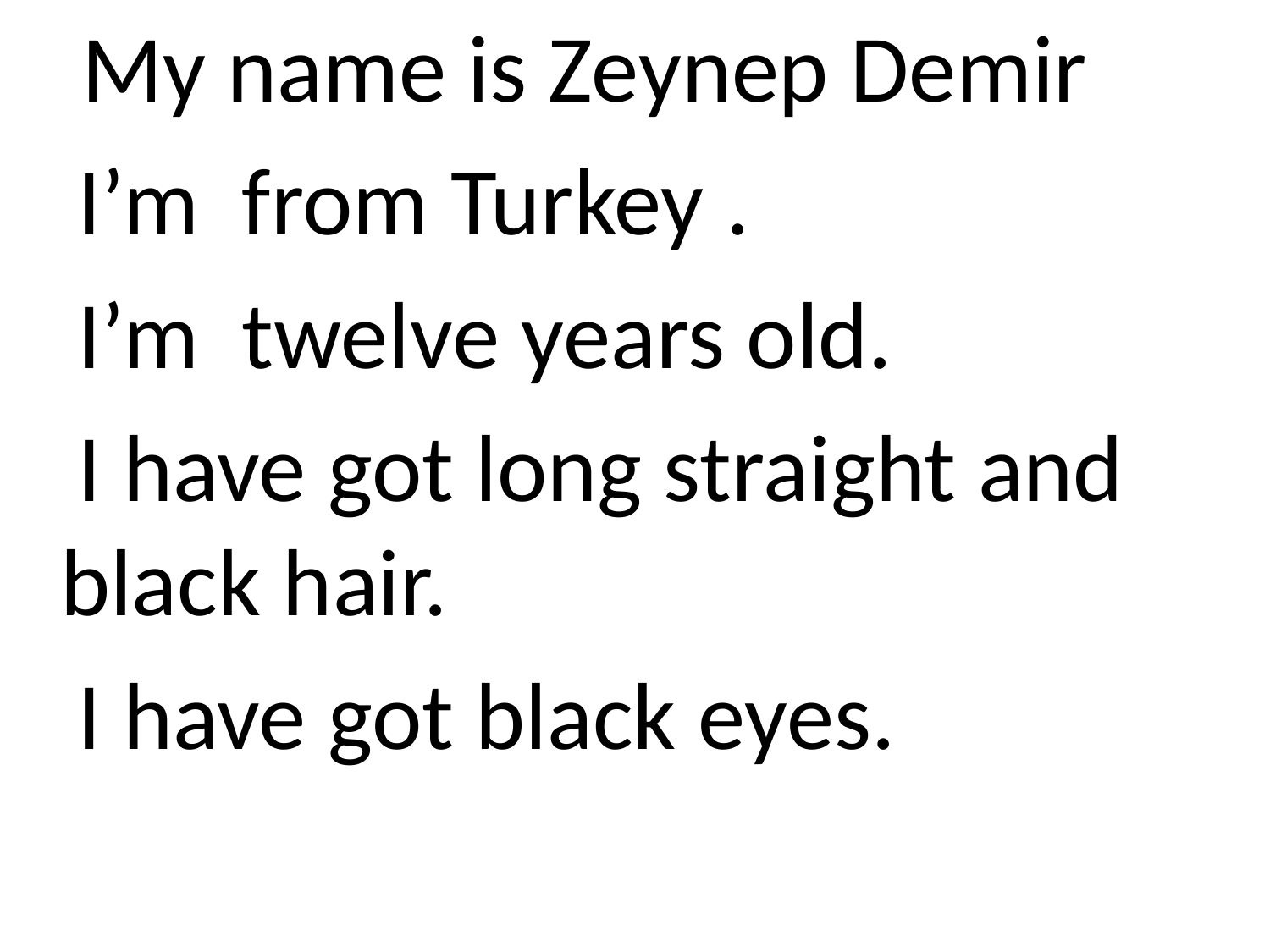

My name is Zeynep Demir
   I’m  from Turkey .
   I’m  twelve years old.
   I have got long straight and black hair.
   I have got black eyes.